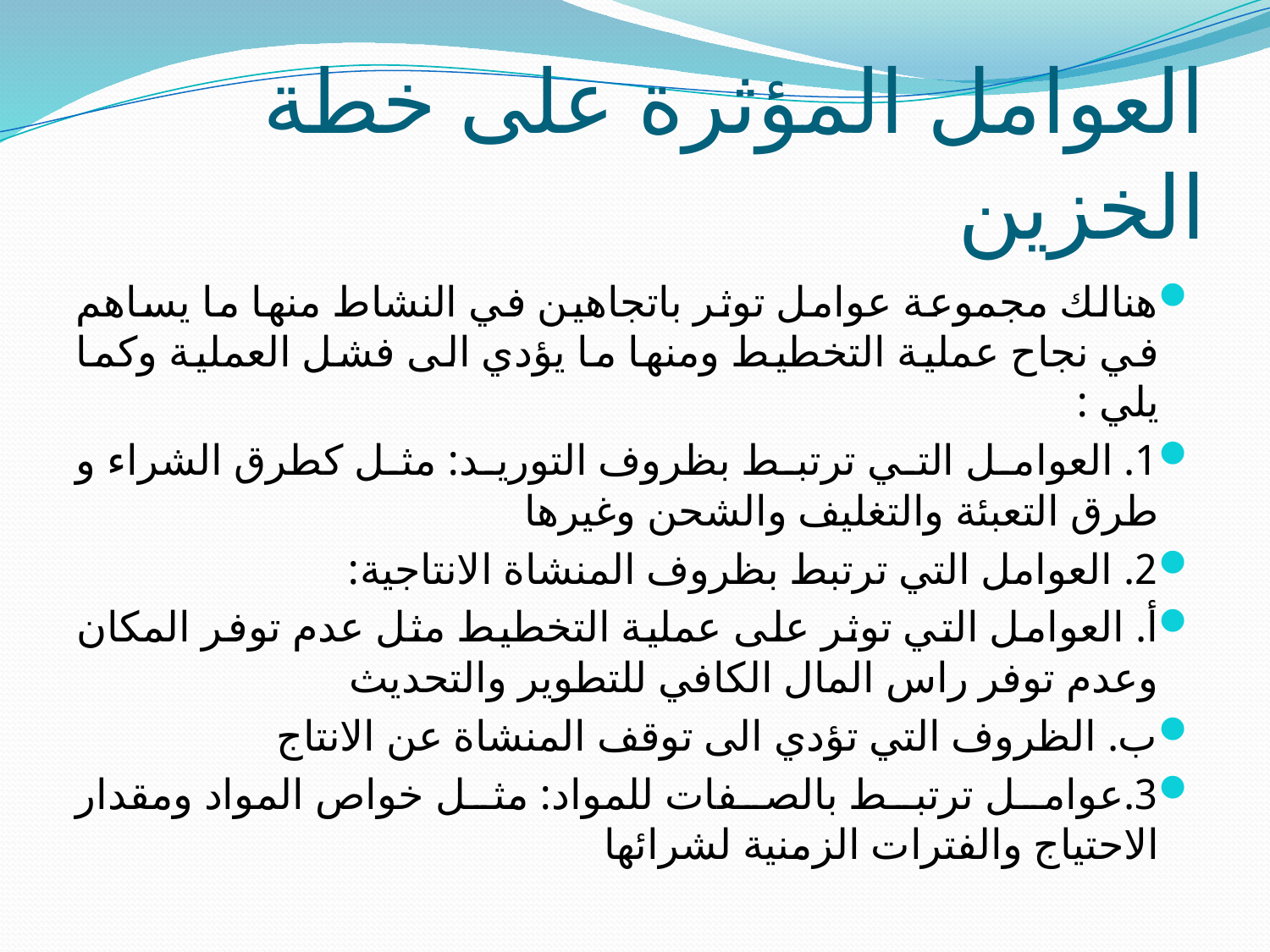

# العوامل المؤثرة على خطة الخزين
هنالك مجموعة عوامل توثر باتجاهين في النشاط منها ما يساهم في نجاح عملية التخطيط ومنها ما يؤدي الى فشل العملية وكما يلي :
1. العوامل التي ترتبط بظروف التوريد: مثل كطرق الشراء و طرق التعبئة والتغليف والشحن وغيرها
2. العوامل التي ترتبط بظروف المنشاة الانتاجية:
أ. العوامل التي توثر على عملية التخطيط مثل عدم توفر المكان وعدم توفر راس المال الكافي للتطوير والتحديث
ب. الظروف التي تؤدي الى توقف المنشاة عن الانتاج
3.عوامل ترتبط بالصفات للمواد: مثل خواص المواد ومقدار الاحتياج والفترات الزمنية لشرائها